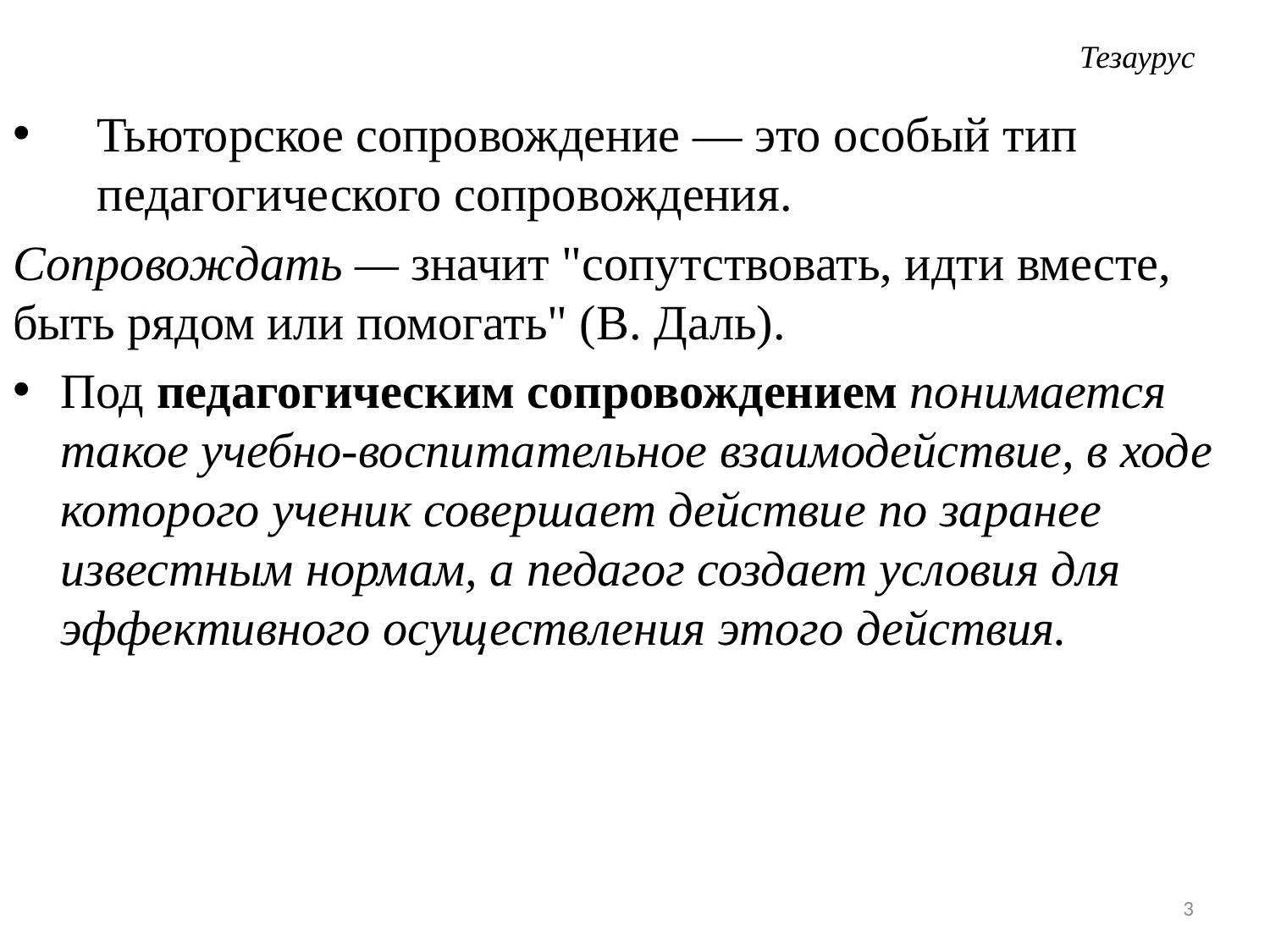

# Тезаурус
Тьюторское сопровождение — это особый тип  педагогического сопровождения.
Сопровождать — значит "сопутствовать, идти вместе, быть рядом или помогать" (В. Даль).
Под педагогическим сопровождением понимается такое учебно-воспитательное взаимодействие, в ходе которого ученик совершает действие по заранее известным нормам, а педагог создает условия для эффективного осуществления этого действия.
3